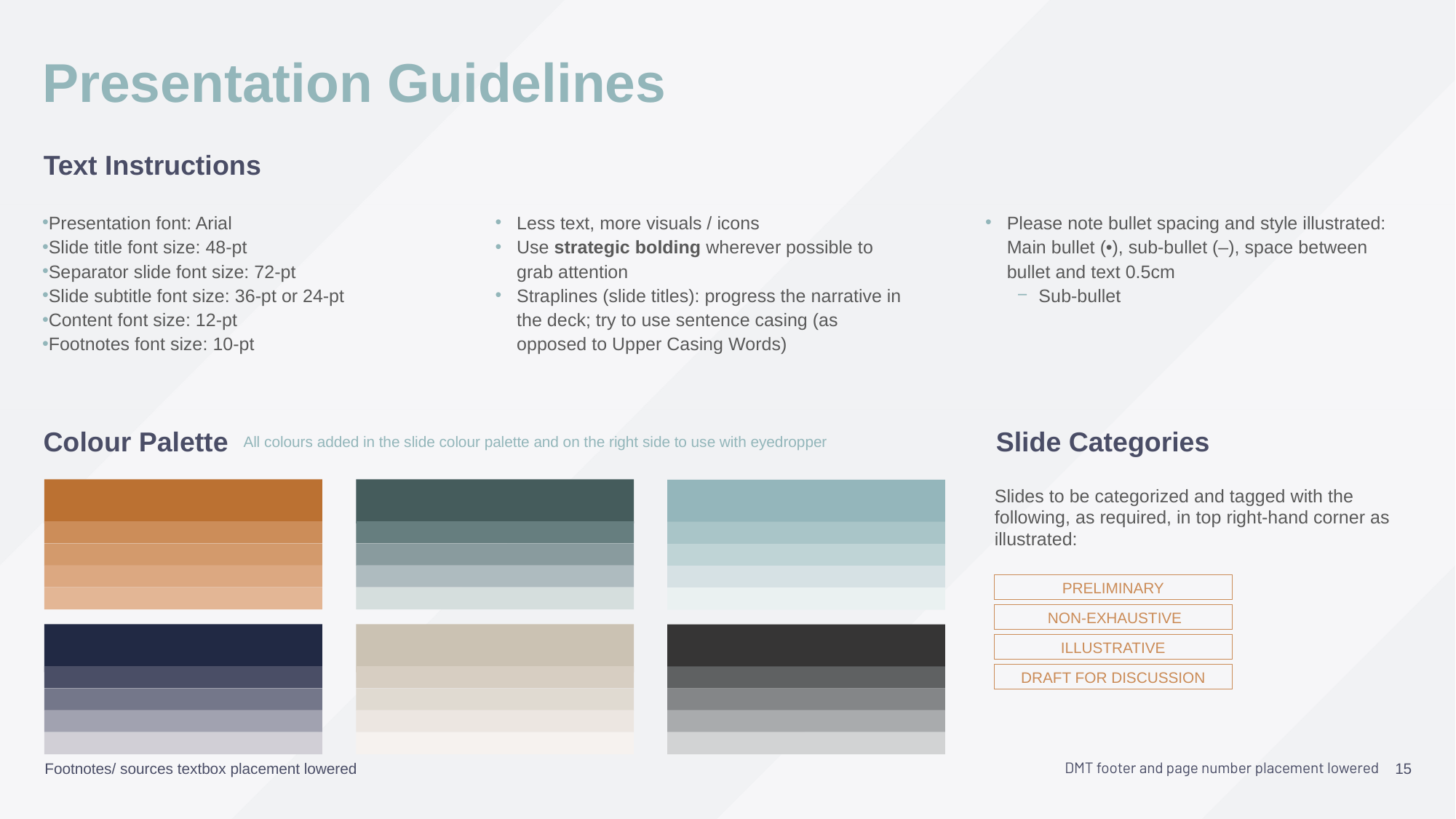

Presentation Guidelines
Text Instructions
Presentation font: Arial
Slide title font size: 48-pt
Separator slide font size: 72-pt
Slide subtitle font size: 36-pt or 24-pt
Content font size: 12-pt
Footnotes font size: 10-pt
Less text, more visuals / icons
Use strategic bolding wherever possible to
grab attention
Straplines (slide titles): progress the narrative in the deck; try to use sentence casing (as opposed to Upper Casing Words)
Please note bullet spacing and style illustrated: Main bullet (•), sub-bullet (–), space between bullet and text 0.5cm
Sub-bullet
Colour Palette
Slide Categories
All colours added in the slide colour palette and on the right side to use with eyedropper
Slides to be categorized and tagged with the following, as required, in top right-hand corner as illustrated:

PRELIMINARY
 NON-EXHAUSTIVE

ILLUSTRATIVE
DRAFT FOR DISCUSSION
DMT footer and page number placement lowered
Footnotes/ sources textbox placement lowered